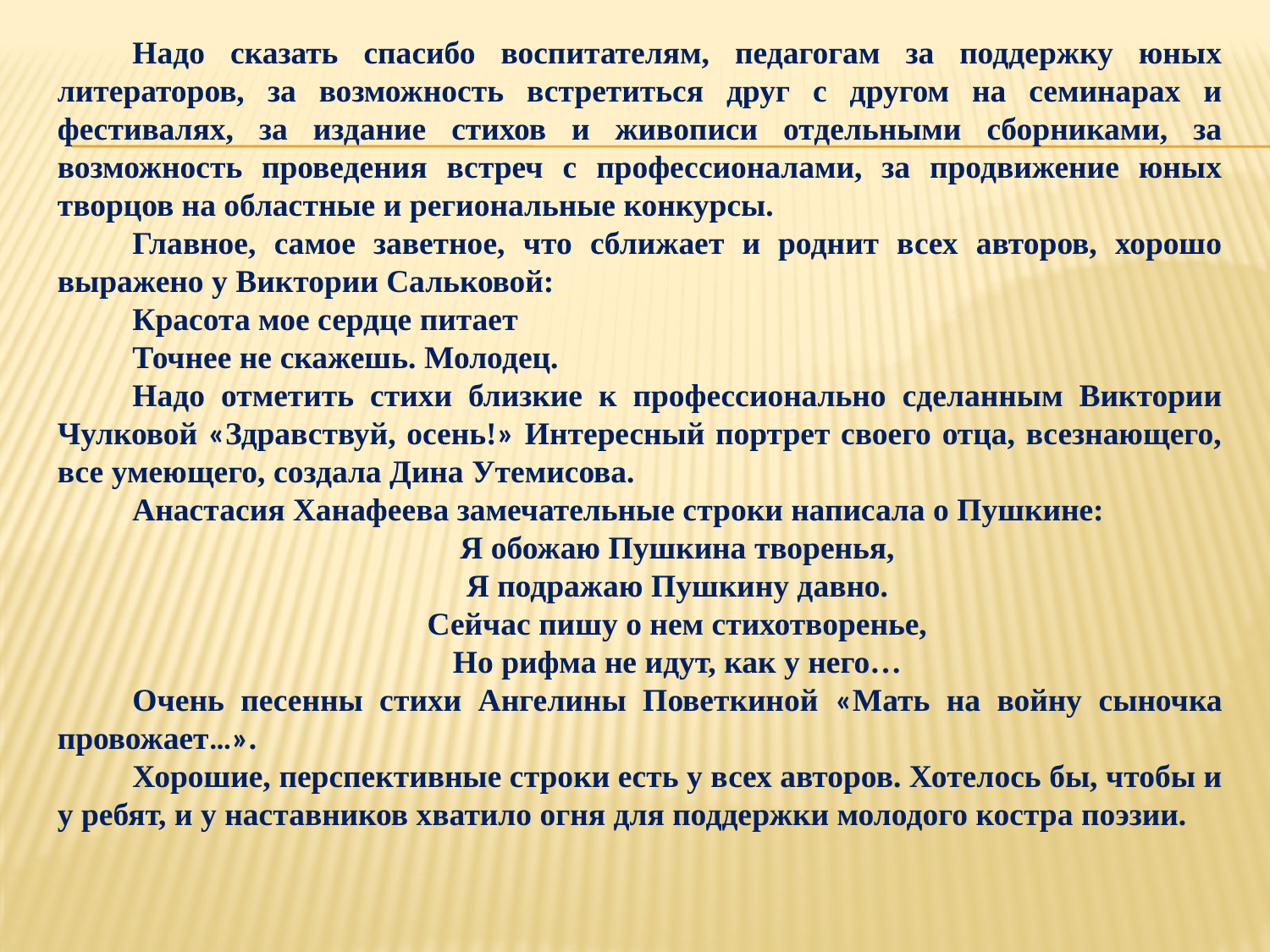

Надо сказать спасибо воспитателям, педагогам за поддержку юных литераторов, за возможность встретиться друг с другом на семинарах и фестивалях, за издание стихов и живописи отдельными сборниками, за возможность проведения встреч с профессионалами, за продвижение юных творцов на областные и региональные конкурсы.
Главное, самое заветное, что сближает и роднит всех авторов, хорошо выражено у Виктории Сальковой:
Красота мое сердце питает
Точнее не скажешь. Молодец.
Надо отметить стихи близкие к профессионально сделанным Виктории Чулковой «Здравствуй, осень!» Интересный портрет своего отца, всезнающего, все умеющего, создала Дина Утемисова.
Анастасия Ханафеева замечательные строки написала о Пушкине:
Я обожаю Пушкина творенья,
Я подражаю Пушкину давно.
Сейчас пишу о нем стихотворенье,
Но рифма не идут, как у него…
Очень песенны стихи Ангелины Поветкиной «Мать на войну сыночка провожает…».
Хорошие, перспективные строки есть у всех авторов. Хотелось бы, чтобы и у ребят, и у наставников хватило огня для поддержки молодого костра поэзии.